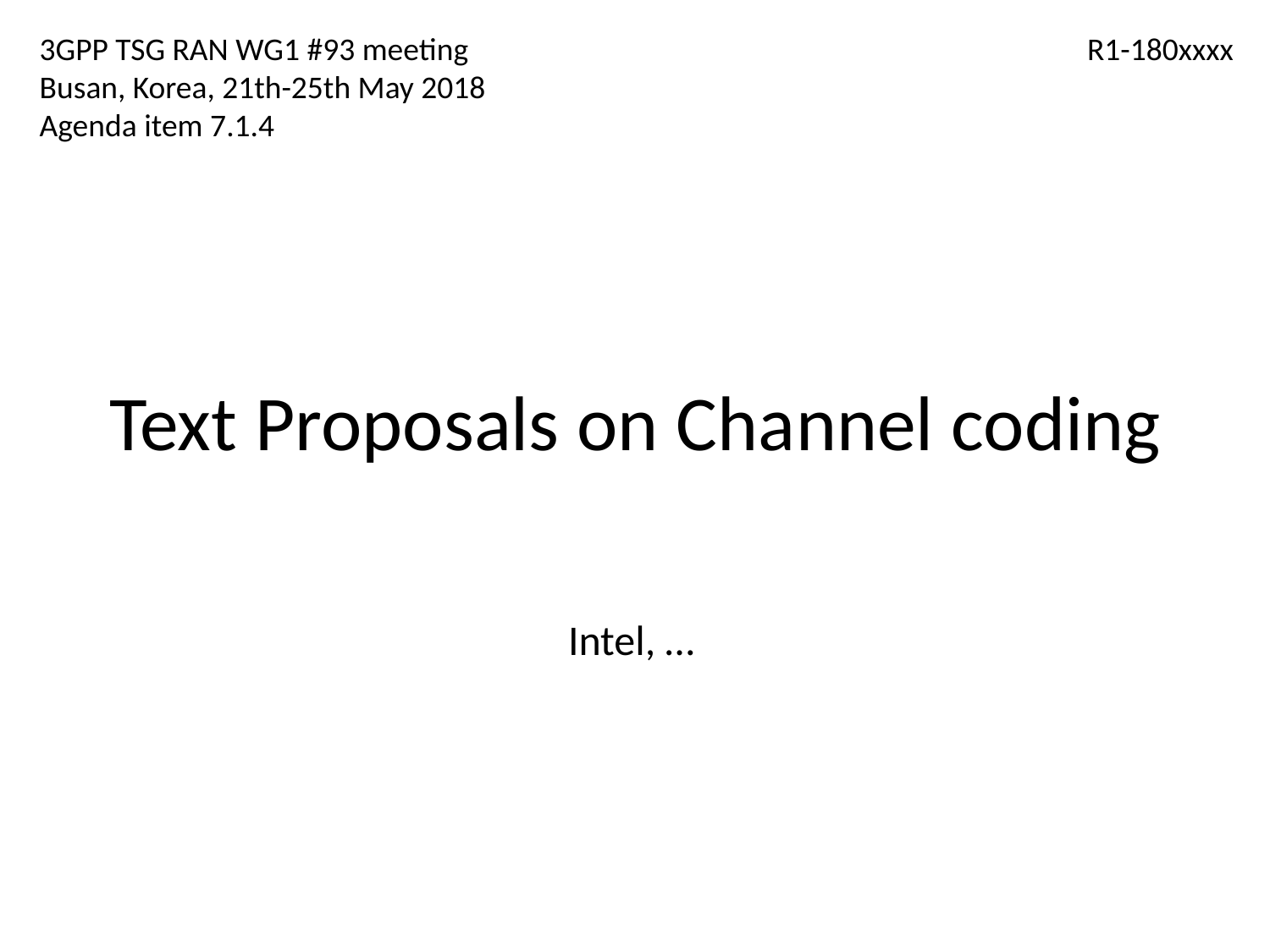

3GPP TSG RAN WG1 #93 meeting
Busan, Korea, 21th-25th May 2018
Agenda item 7.1.4
R1-180xxxx
Text Proposals on Channel coding
Intel, …